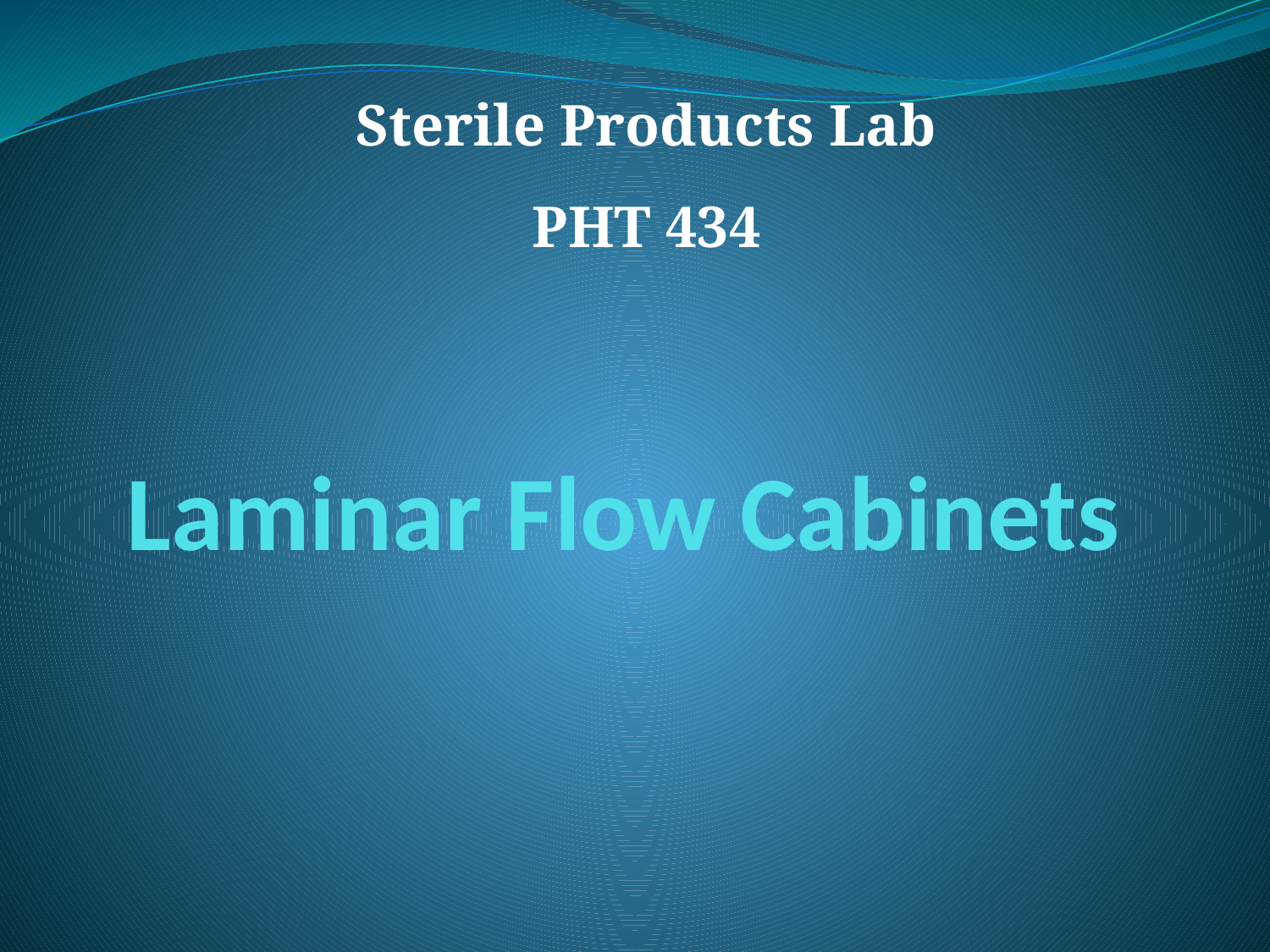

Sterile Products Lab
PHT 434
# Laminar Flow Cabinets